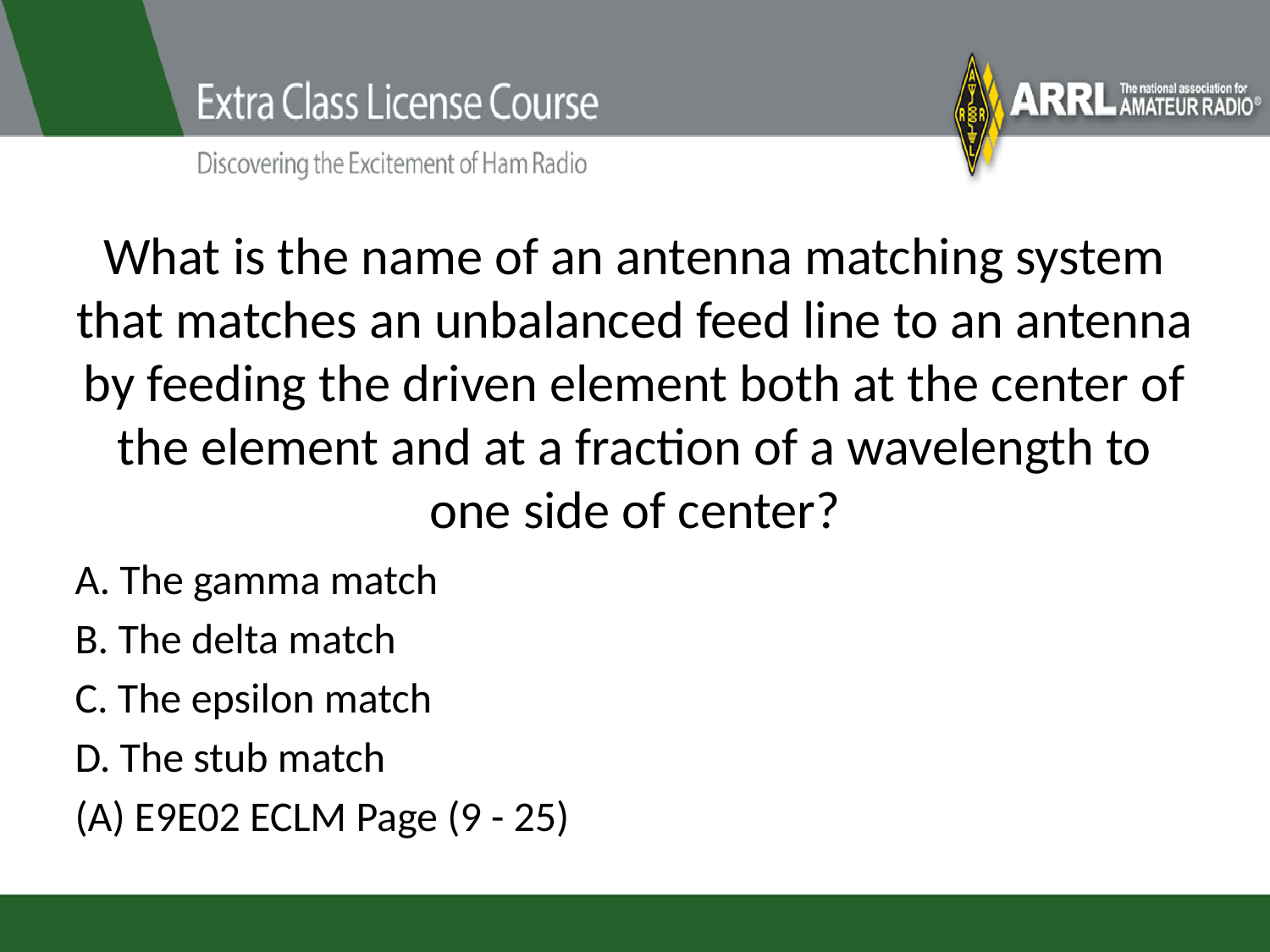

# What is the name of an antenna matching system that matches an unbalanced feed line to an antenna by feeding the driven element both at the center of the element and at a fraction of a wavelength to one side of center?
A. The gamma match
B. The delta match
C. The epsilon match
D. The stub match
(A) E9E02 ECLM Page (9 - 25)